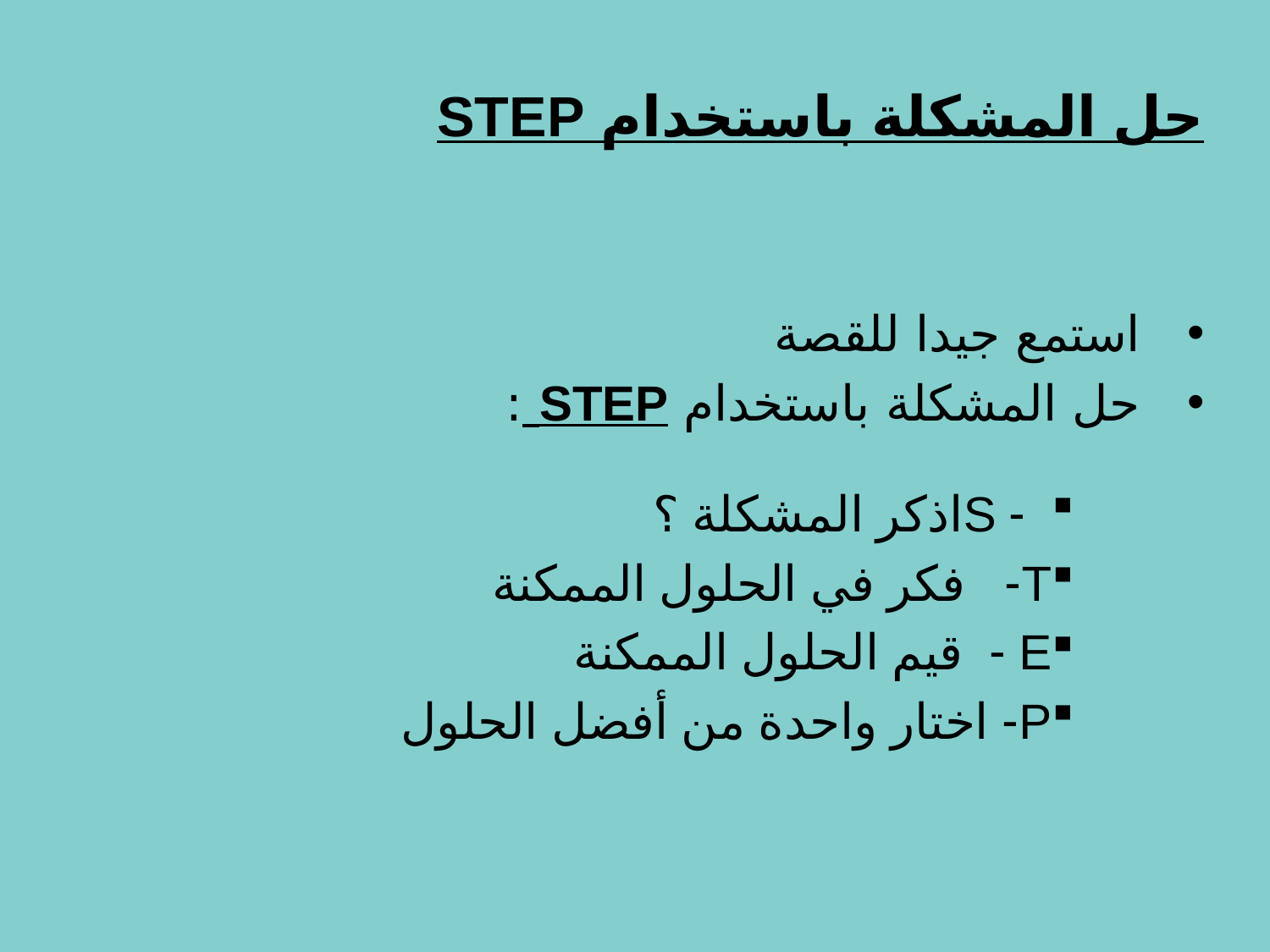

# حل المشكلة باستخدام STEP
استمع جيدا للقصة
حل المشكلة باستخدام STEP :

  - Sاذكر المشكلة ؟
T-   فكر في الحلول الممكنة
E -  قيم الحلول الممكنة
P- اختار واحدة من أفضل الحلول